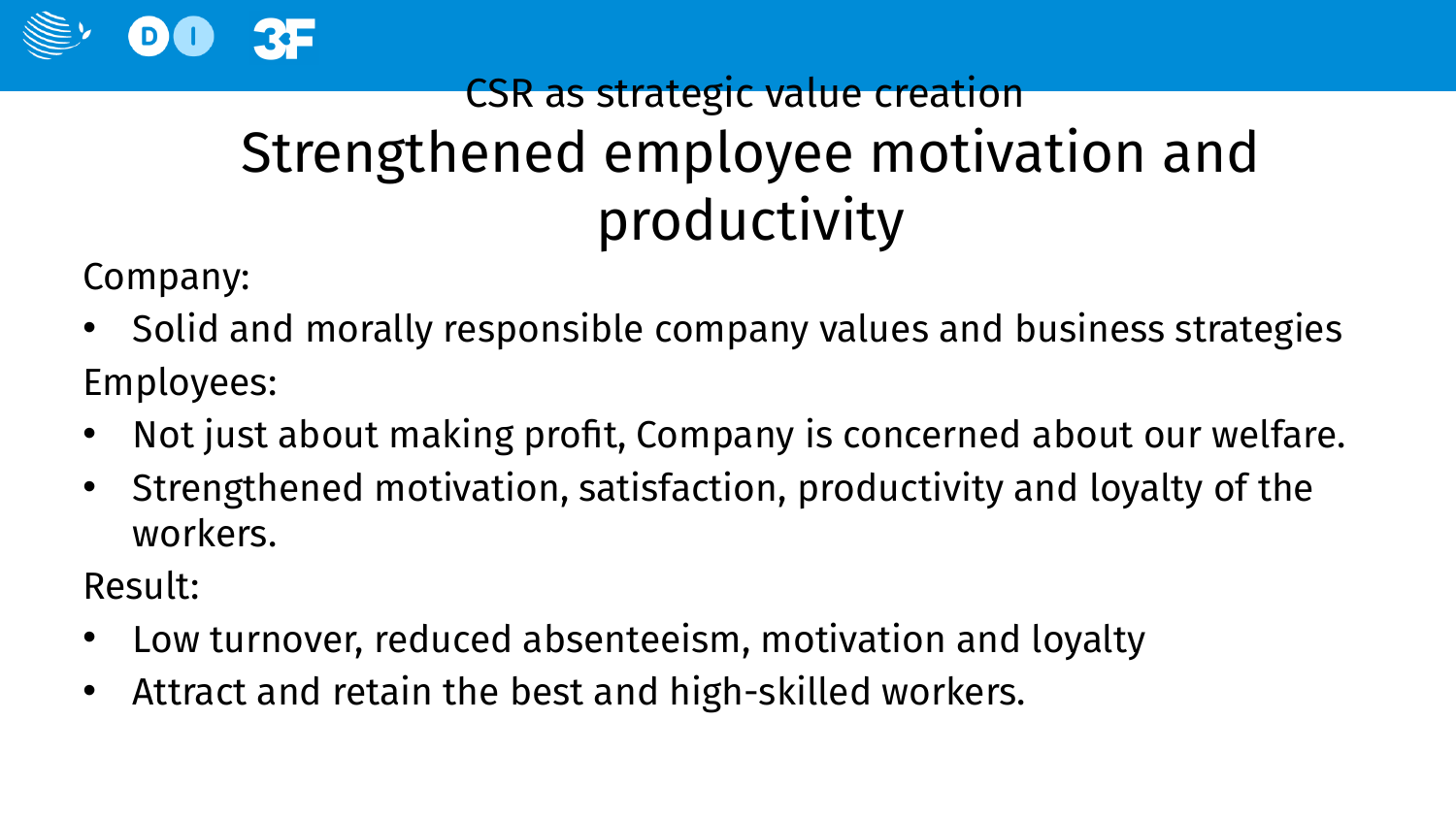

# CSR as strategic value creation Strengthened employee motivation and productivity
Company:
Solid and morally responsible company values and business strategies
Employees:
Not just about making profit, Company is concerned about our welfare.
Strengthened motivation, satisfaction, productivity and loyalty of the workers.
Result:
Low turnover, reduced absenteeism, motivation and loyalty
Attract and retain the best and high-skilled workers.